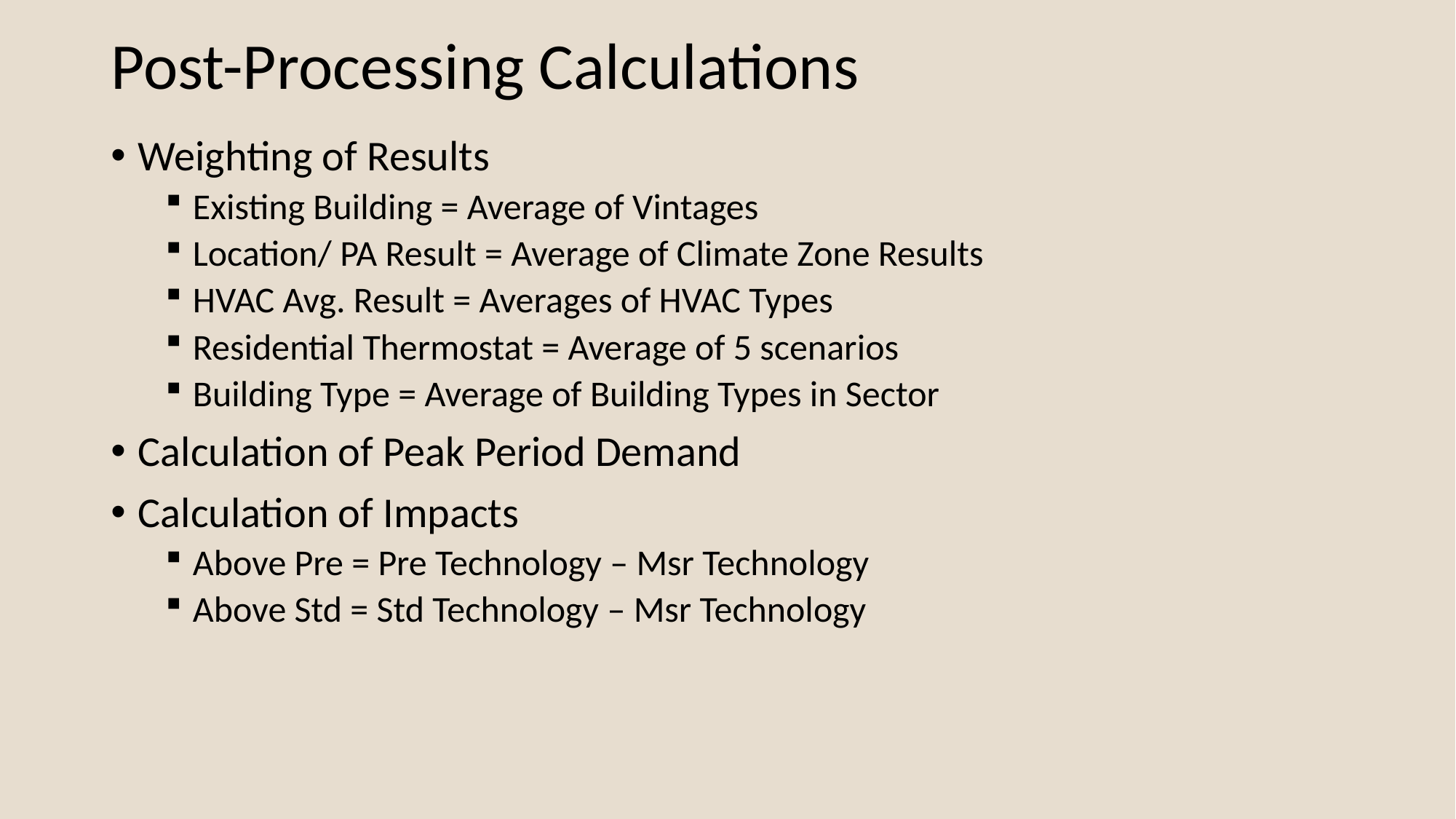

# Post-Processing Calculations
Weighting of Results
Existing Building = Average of Vintages
Location/ PA Result = Average of Climate Zone Results
HVAC Avg. Result = Averages of HVAC Types
Residential Thermostat = Average of 5 scenarios
Building Type = Average of Building Types in Sector
Calculation of Peak Period Demand
Calculation of Impacts
Above Pre = Pre Technology – Msr Technology
Above Std = Std Technology – Msr Technology